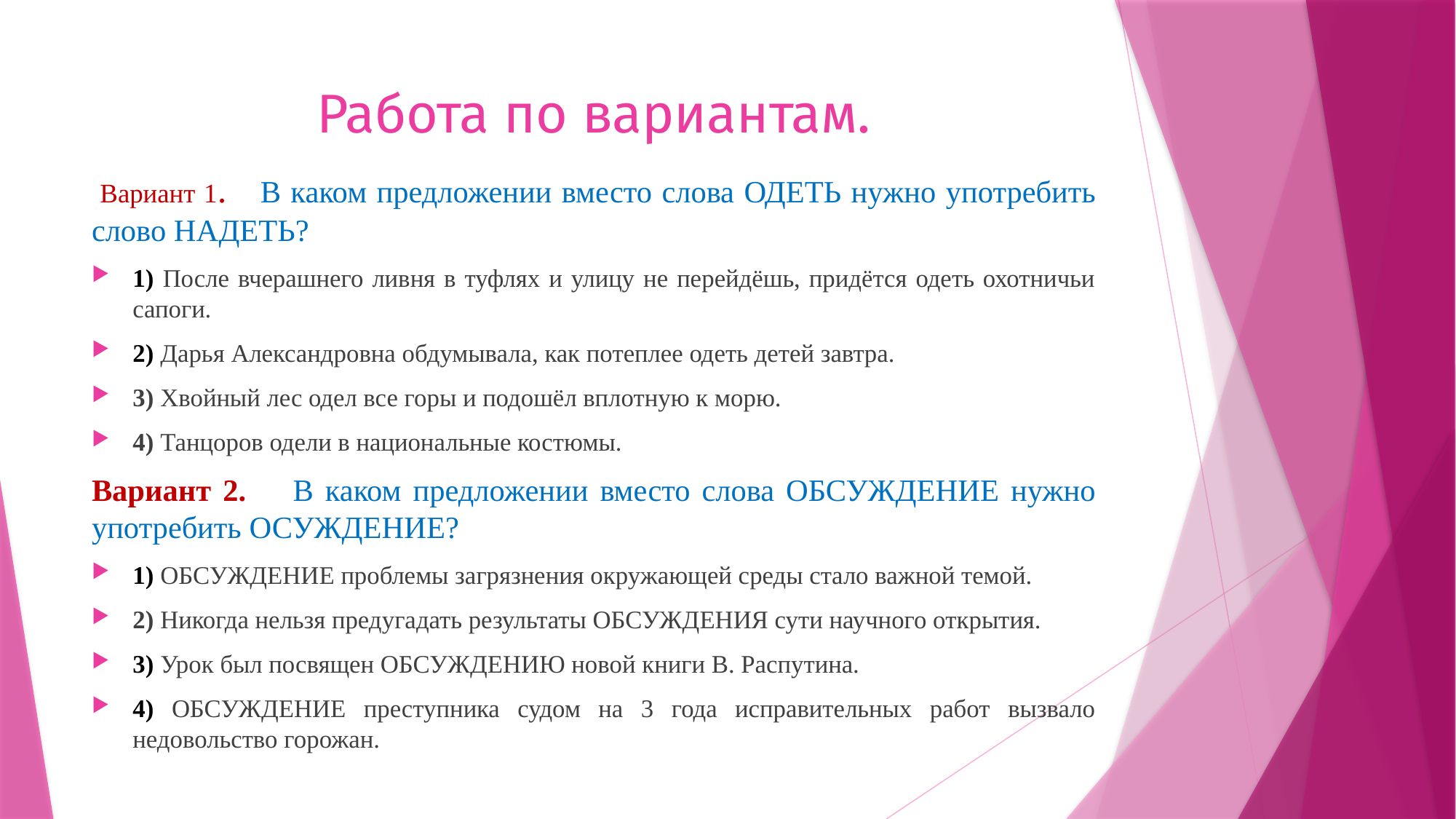

# Работа по вариантам.
 Вариант 1.   В каком предложении вместо слова ОДЕТЬ нужно употребить слово НАДЕТЬ?
1) После вчерашнего ливня в туфлях и улицу не перейдёшь, придётся одеть охотничьи сапоги.
2) Дарья Александровна обдумывала, как потеплее одеть детей завтра.
3) Хвойный лес одел все горы и подошёл вплотную к морю.
4) Танцоров одели в национальные костюмы.
Вариант 2.    В каком предложении вместо слова ОБСУЖДЕНИЕ нужно употребить ОСУЖДЕНИЕ?
1) ОБСУЖДЕНИЕ проблемы загрязнения окружающей среды стало важной темой.
2) Никогда нельзя предугадать результаты ОБСУЖДЕНИЯ сути научного открытия.
3) Урок был посвящен ОБСУЖДЕНИЮ новой книги В. Распутина.
4) ОБСУЖДЕНИЕ преступника судом на 3 года исправительных работ вызвало недовольство горожан.